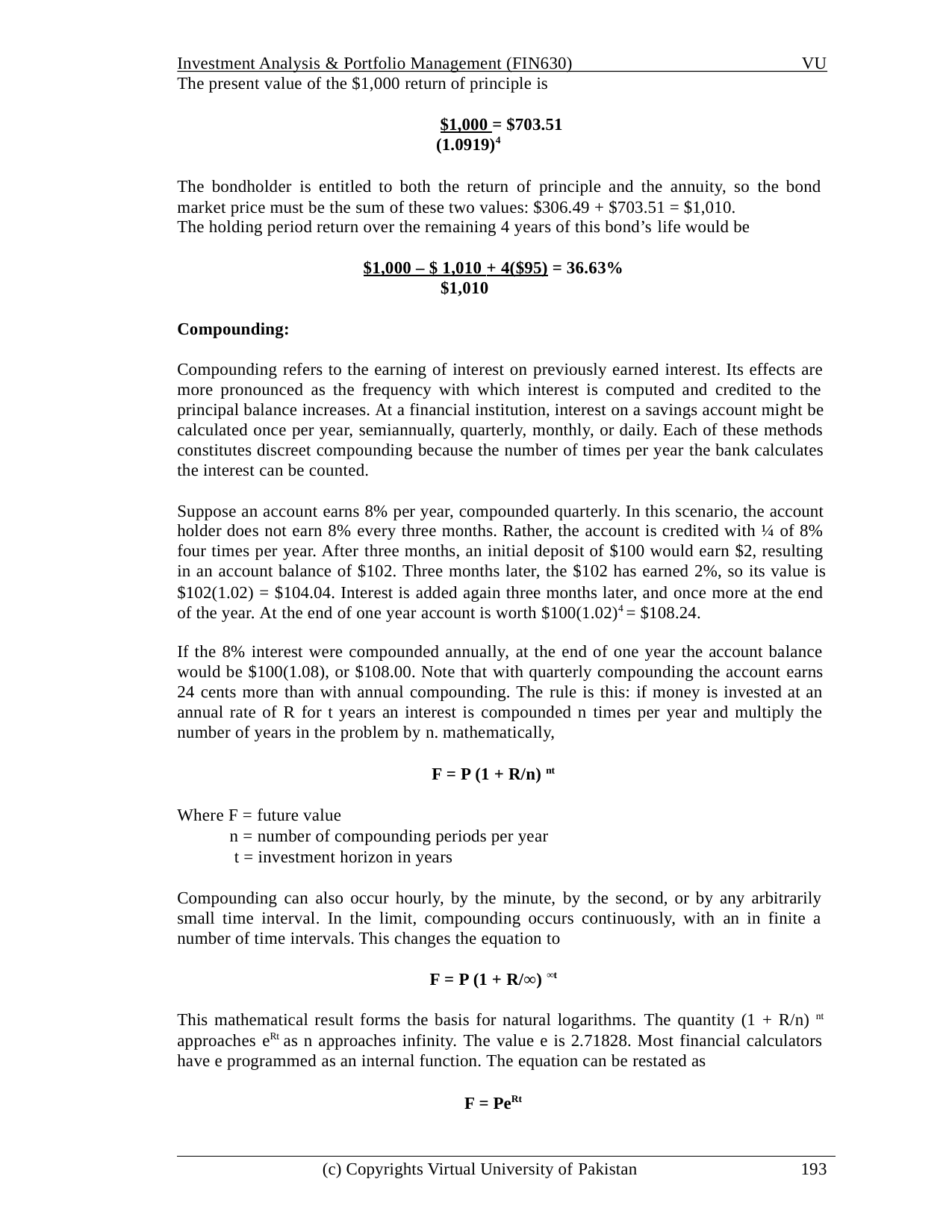

Investment Analysis & Portfolio Management (FIN630)
VU
The present value of the $1,000 return of principle is

$1,000 = $703.51
(1.0919)4

The bondholder is entitled to both the return of principle and the annuity, so the bond  market price must be the sum of these two values: $306.49 + $703.51 = $1,010.
The holding period return over the remaining 4 years of this bond’s life would be

$1,000 – $ 1,010 + 4($95) = 36.63%
$1,010

Compounding:

Compounding refers to the earning of interest on previously earned interest. Its effects are  more pronounced as the frequency with which interest is computed and credited to the  principal balance increases. At a financial institution, interest on a savings account might be  calculated once per year, semiannually, quarterly, monthly, or daily. Each of these methods  constitutes discreet compounding because the number of times per year the bank calculates  the interest can be counted.

Suppose an account earns 8% per year, compounded quarterly. In this scenario, the account  holder does not earn 8% every three months. Rather, the account is credited with ¼ of 8%  four times per year. After three months, an initial deposit of $100 would earn $2, resulting  in an account balance of $102. Three months later, the $102 has earned 2%, so its value is
$102(1.02) = $104.04. Interest is added again three months later, and once more at the end  of the year. At the end of one year account is worth $100(1.02)4 = $108.24.
If the 8% interest were compounded annually, at the end of one year the account balance  would be $100(1.08), or $108.00. Note that with quarterly compounding the account earns  24 cents more than with annual compounding. The rule is this: if money is invested at an  annual rate of R for t years an interest is compounded n times per year and multiply the  number of years in the problem by n. mathematically,

F = P (1 + R/n) nt

Where F = future value
n = number of compounding periods per year  t = investment horizon in years

Compounding can also occur hourly, by the minute, by the second, or by any arbitrarily  small time interval. In the limit, compounding occurs continuously, with an in finite a  number of time intervals. This changes the equation to

F = P (1 + R/∞) ∞t

This mathematical result forms the basis for natural logarithms. The quantity (1 + R/n) nt  approaches eRt as n approaches infinity. The value e is 2.71828. Most financial calculators  have e programmed as an internal function. The equation can be restated as

F = PeRt

(c) Copyrights Virtual University of Pakistan
193